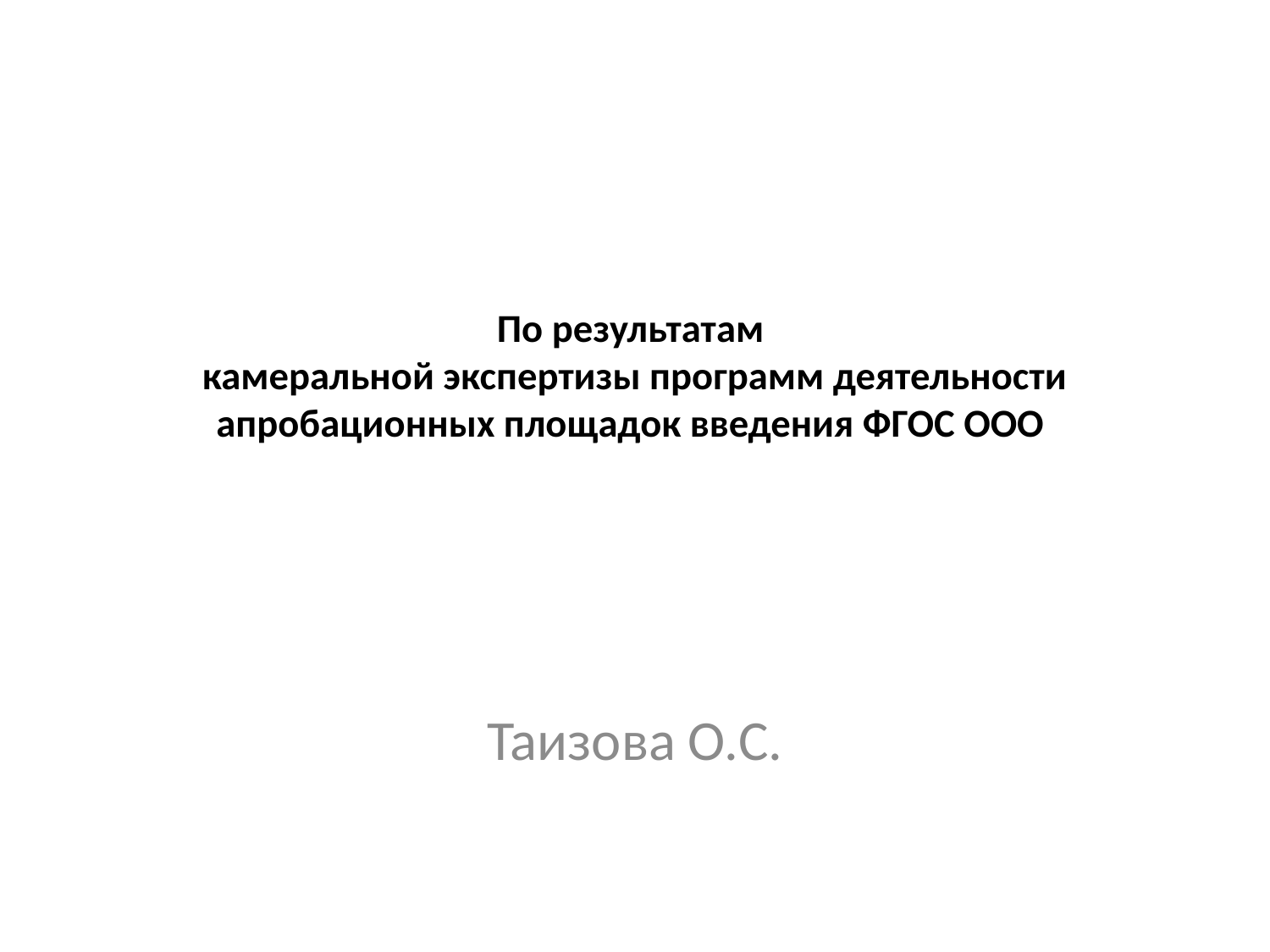

# По результатам камеральной экспертизы программ деятельности апробационных площадок введения ФГОС ООО

Таизова О.С.